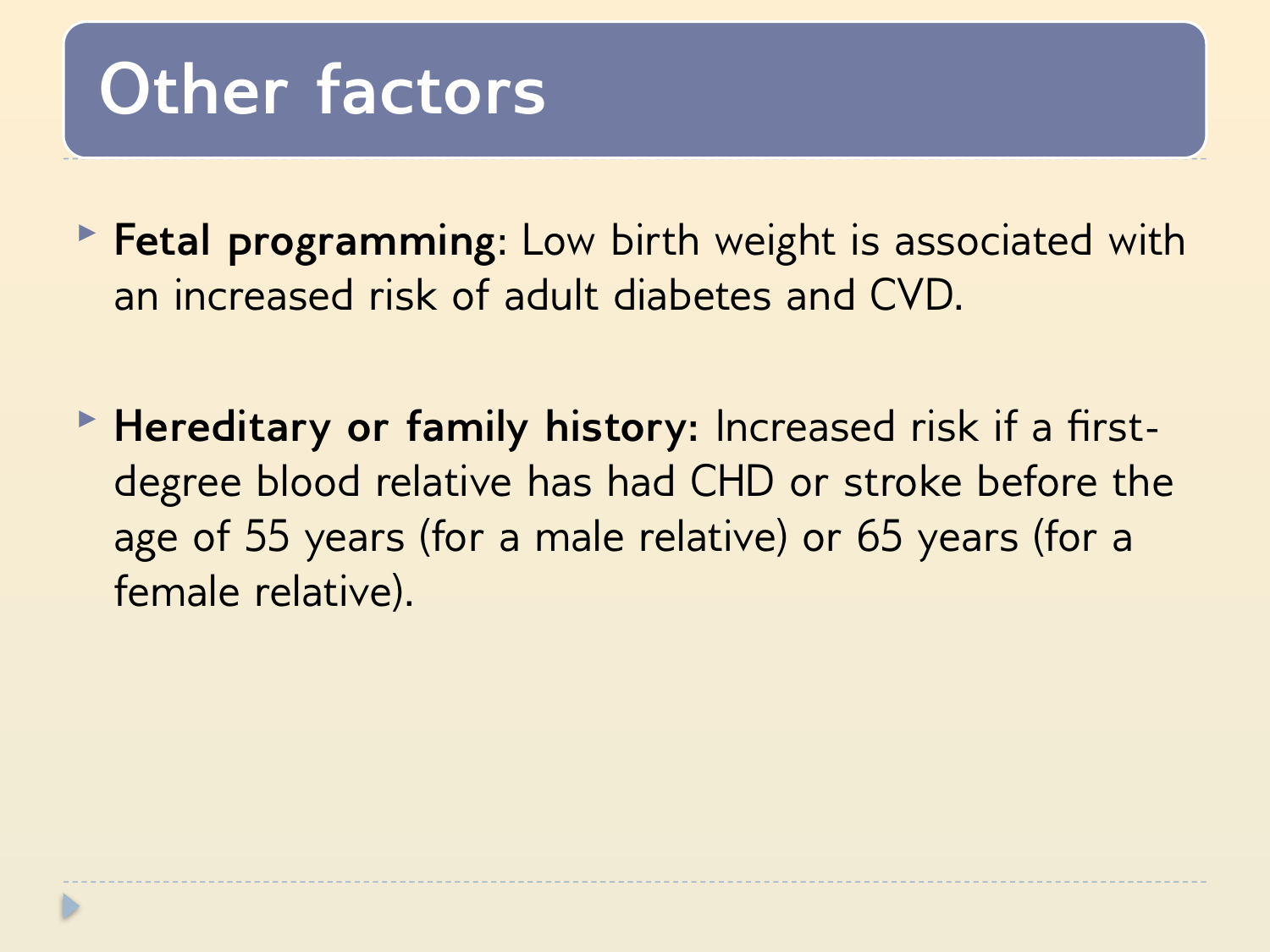

Other factors
Fetal programming: Low birth weight is associated with an increased risk of adult diabetes and CVD.

Hereditary or family history: Increased risk if a first-degree blood relative has had CHD or stroke before the age of 55 years (for a male relative) or 65 years (for a female relative).